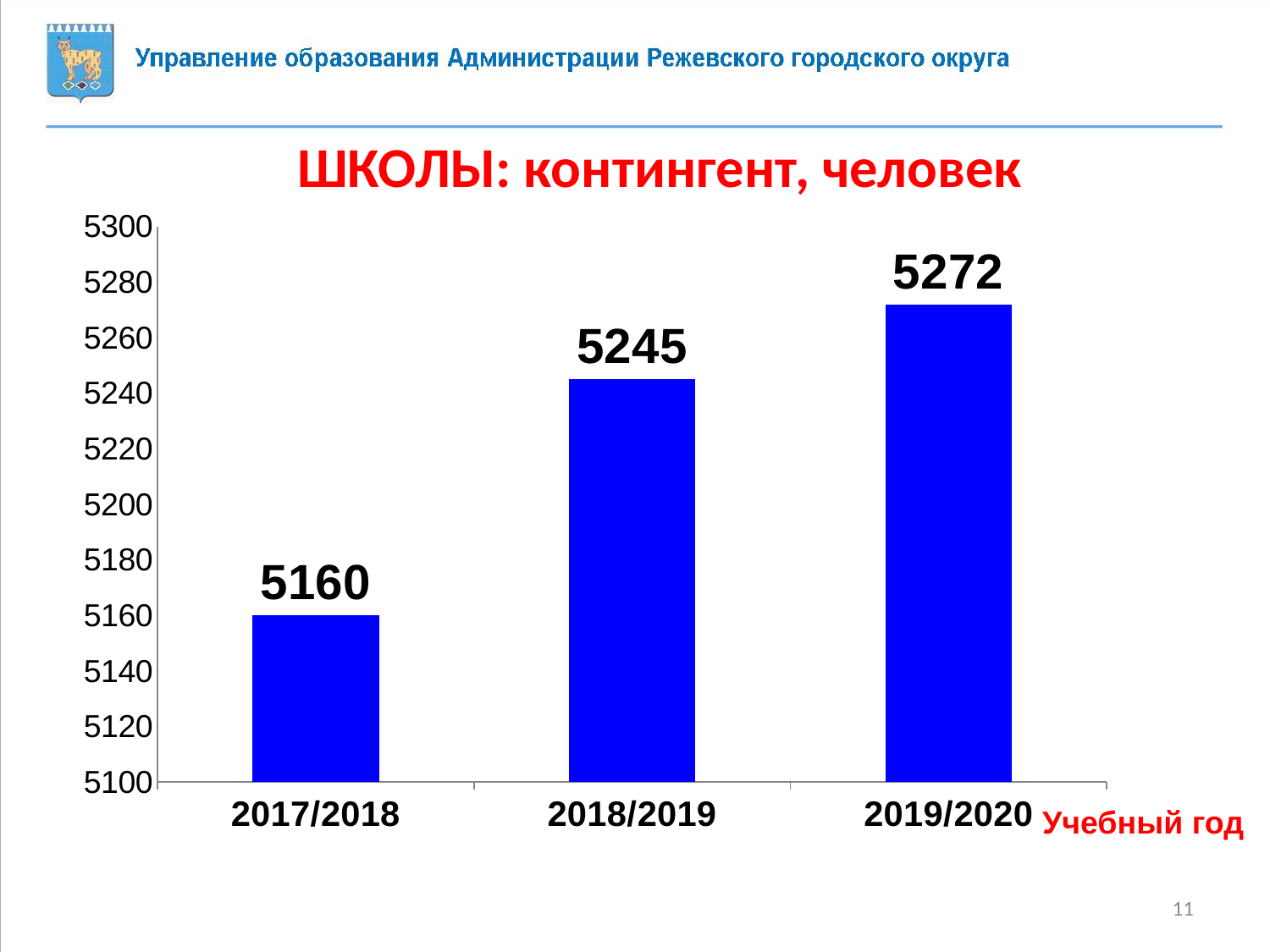

ШКОЛЫ: контингент, человек

### Chart

| Category | Количество посещающих ДОУ |
|---|---|
| 2017/2018 | 5160.0 |
| 2018/2019 | 5245.0 |
| 2019/2020 | 5272.0 |
Учебный год
11